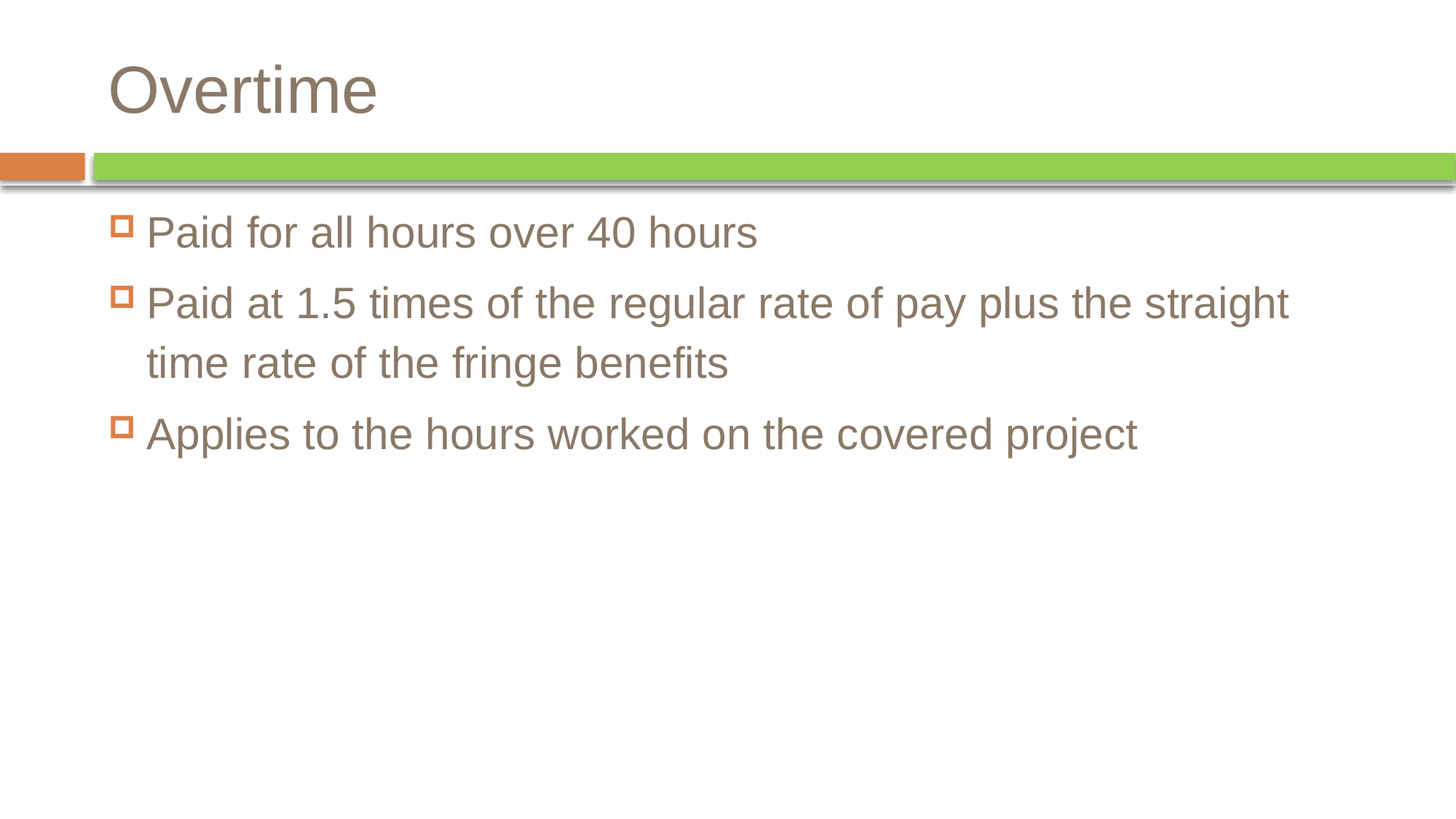

# Overtime
Paid for all hours over 40 hours
Paid at 1.5 times of the regular rate of pay plus the straight time rate of the fringe benefits
Applies to the hours worked on the covered project